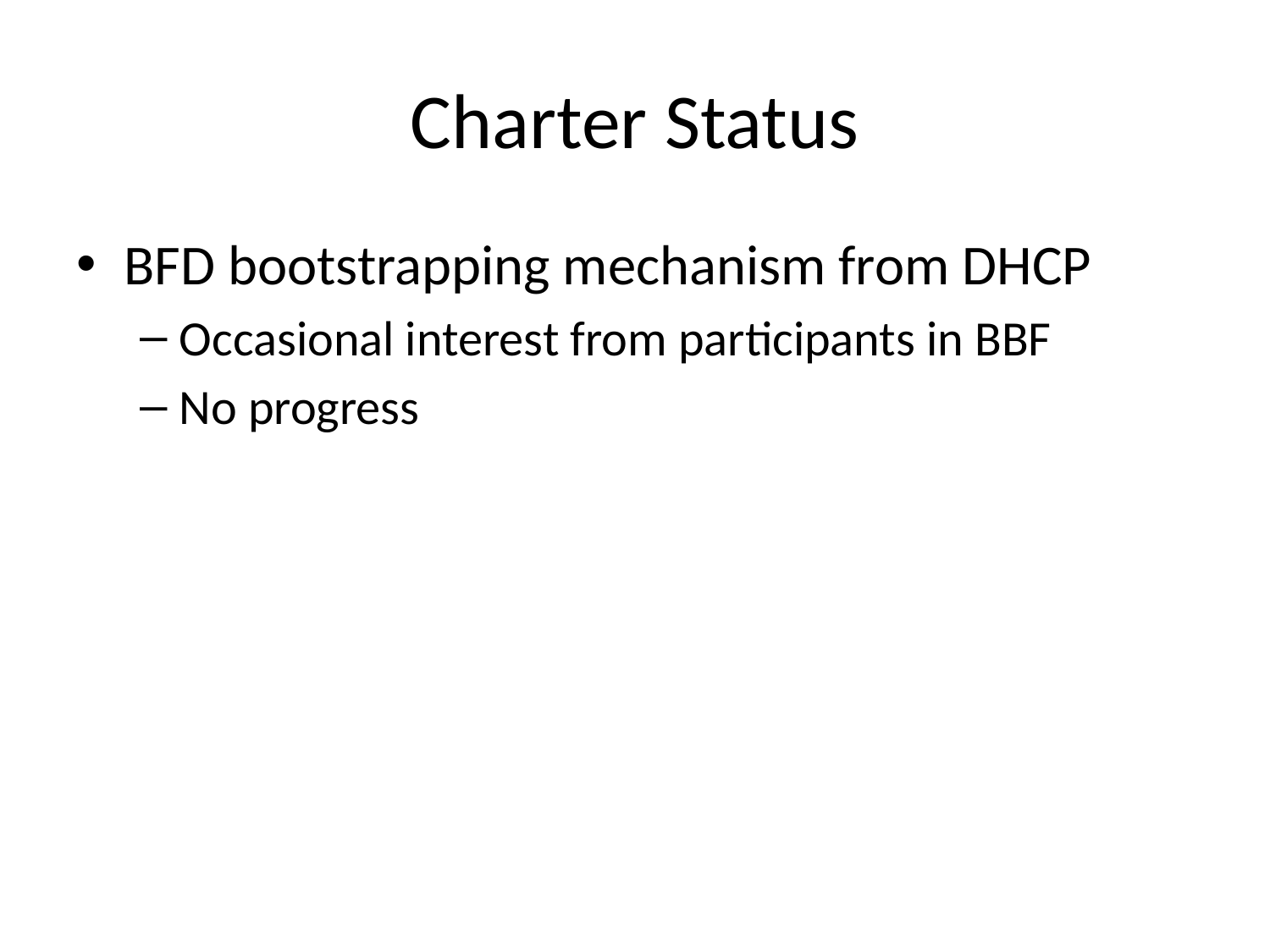

# Charter Status
BFD bootstrapping mechanism from DHCP
Occasional interest from participants in BBF
No progress